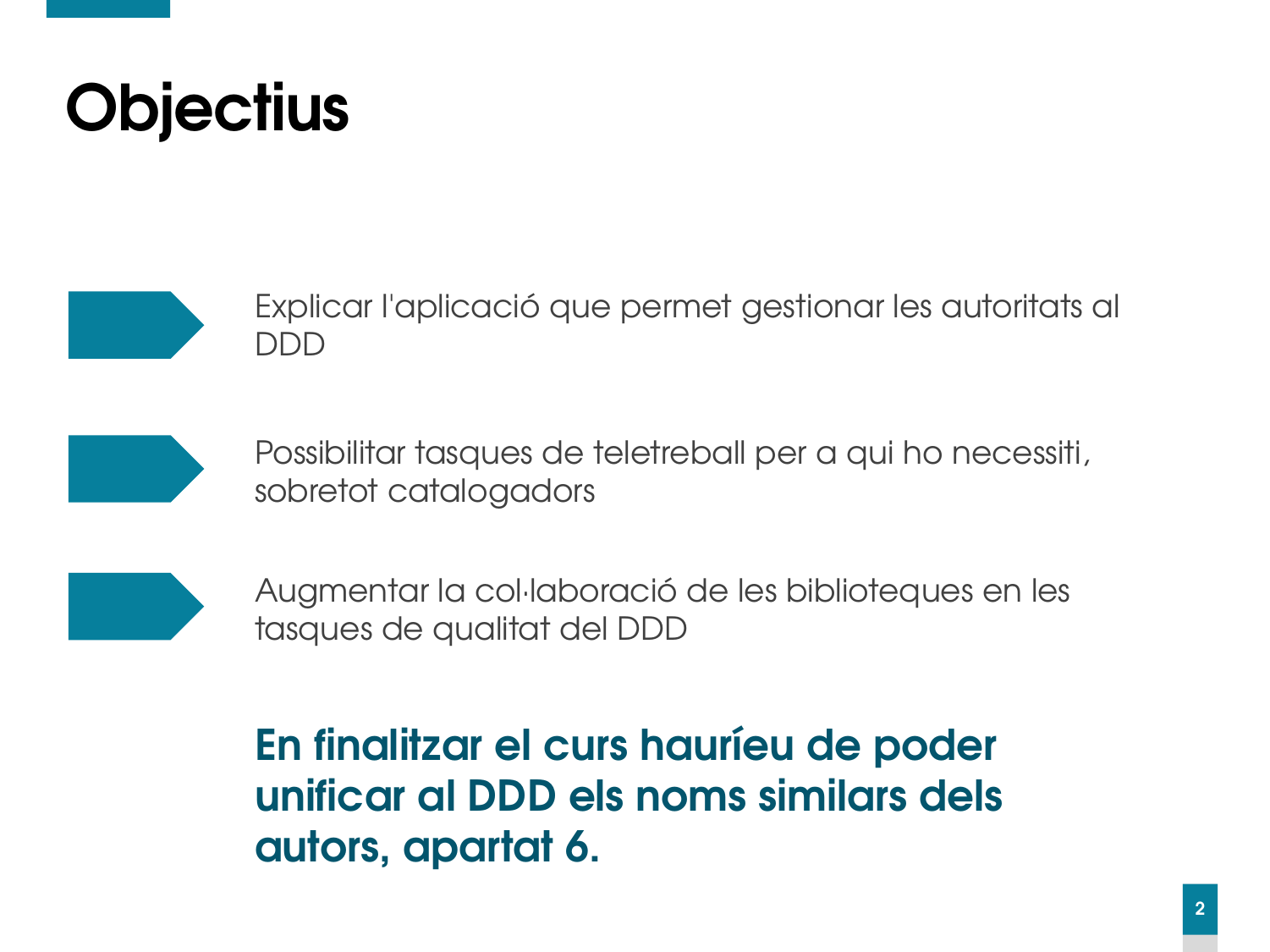

# Objectius
Explicar l'aplicació que permet gestionar les autoritats al DDD

Possibilitar tasques de teletreball per a qui ho necessiti, sobretot catalogadors

Augmentar la col·laboració de les biblioteques en les tasques de qualitat del DDD

En finalitzar el curs hauríeu de poder unificar al DDD els noms similars dels autors, apartat 6.